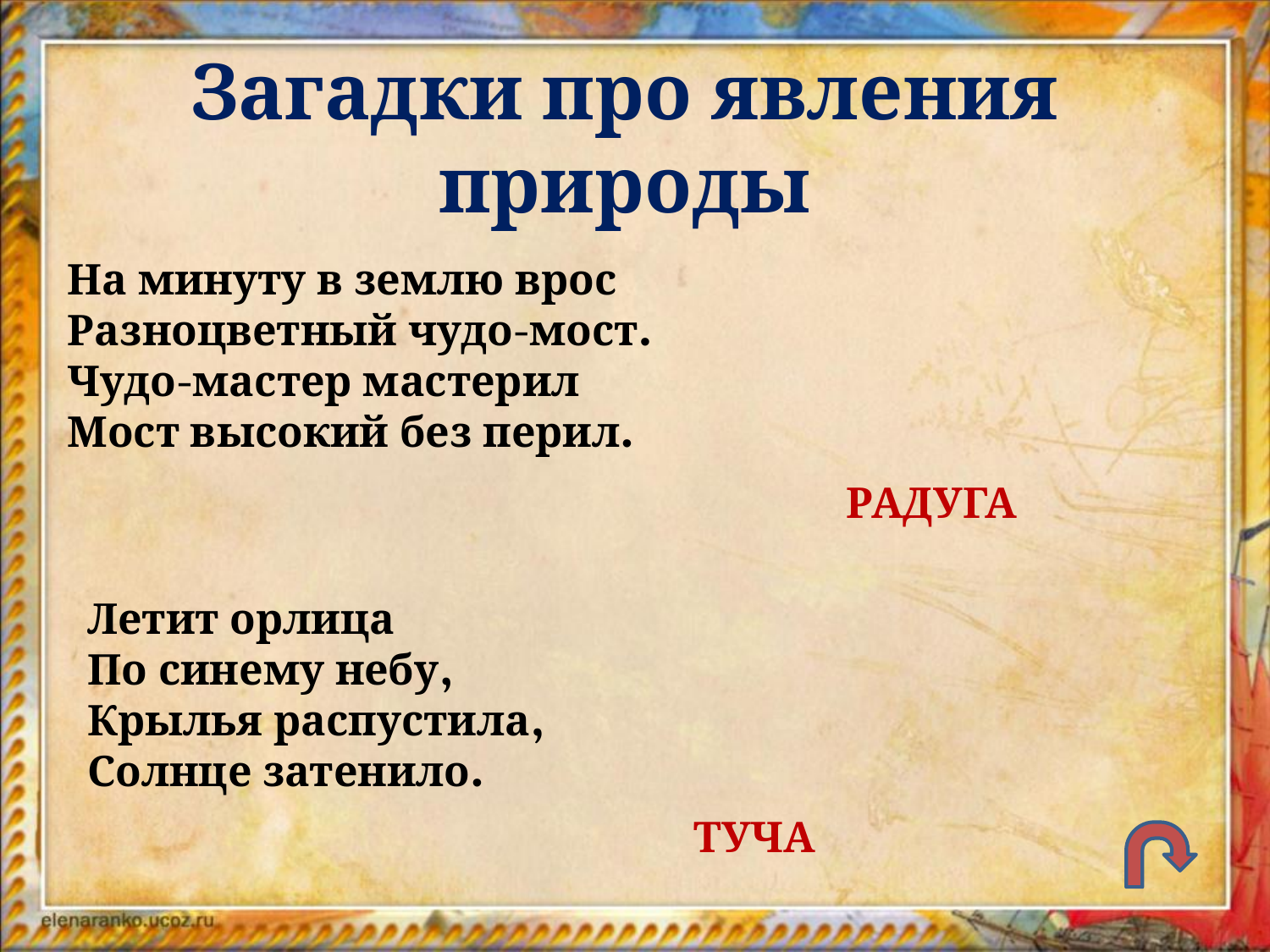

Загадки про явления природы
На минуту в землю врос Разноцветный чудо-мост.
Чудо-мастер мастерил Мост высокий без перил.
РАДУГА
Летит орлица
По синему небу,
Крылья распустила,
Солнце затенило.
ТУЧА